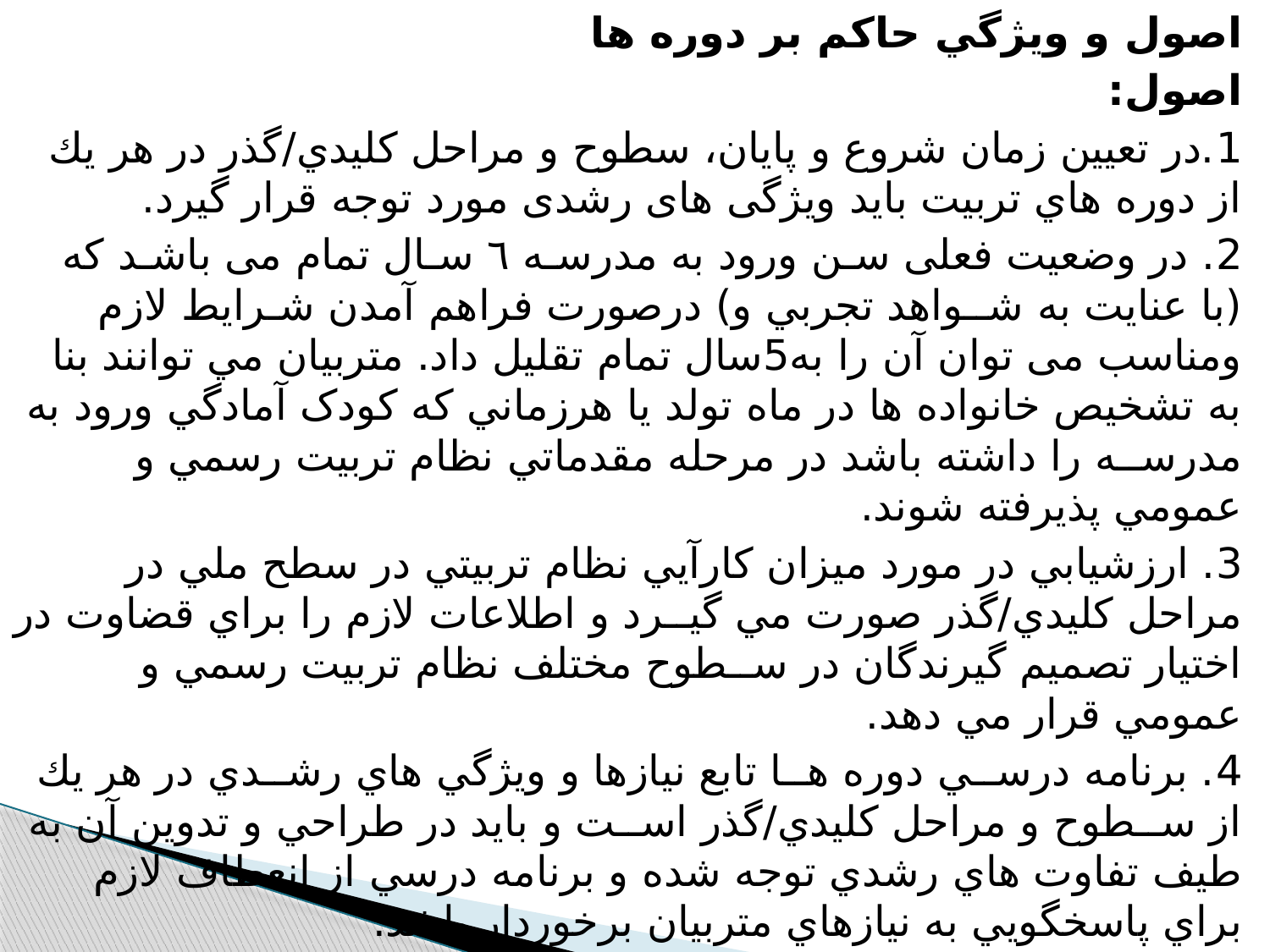

اصول و ويژگي حاکم بر دوره ها
اصول:
1.در تعيين زمان شروع و پايان، سطوح و مراحل كليدي/گذر در هر يك از دوره هاي تربيت باید ویژگی های رشدی مورد توجه قرار گيرد.
2. در وضعيت فعلی سـن ورود به مدرسـه ٦ سـال تمام می باشـد که (با عنايت به شــواهد تجربي و) درصورت فراهم آمدن شـرايط لازم ومناسب می توان آن را به5سال تمام تقلیل داد. متربيان مي توانند بنا به تشخيص خانواده ها در ماه تولد يا هرزماني که کودک آمادگي ورود به مدرســه را داشته باشد در مرحله مقدماتي نظام تربيت رسمي و عمومي پذيرفته شوند.
3. ارزشيابي در مورد ميزان كارآيي نظام تربيتي در سطح ملي در مراحل كليدي/گذر صورت مي گيــرد و اطلاعات لازم را براي قضاوت در اختيار تصميم گيرندگان در ســطوح مختلف نظام تربيت رسمي و عمومي قرار مي دهد.
4. برنامه درســي دوره هــا تابع نيازها و ويژگي هاي رشــدي در هر يك از ســطوح و مراحل كليدي/گذر اســت و بايد در طراحي و تدوين آن به طيف تفاوت هاي رشدي توجه شده و برنامه درسي از انعطاف لازم براي پاسخگويي به نيازهاي متربيان برخوردار باشد.